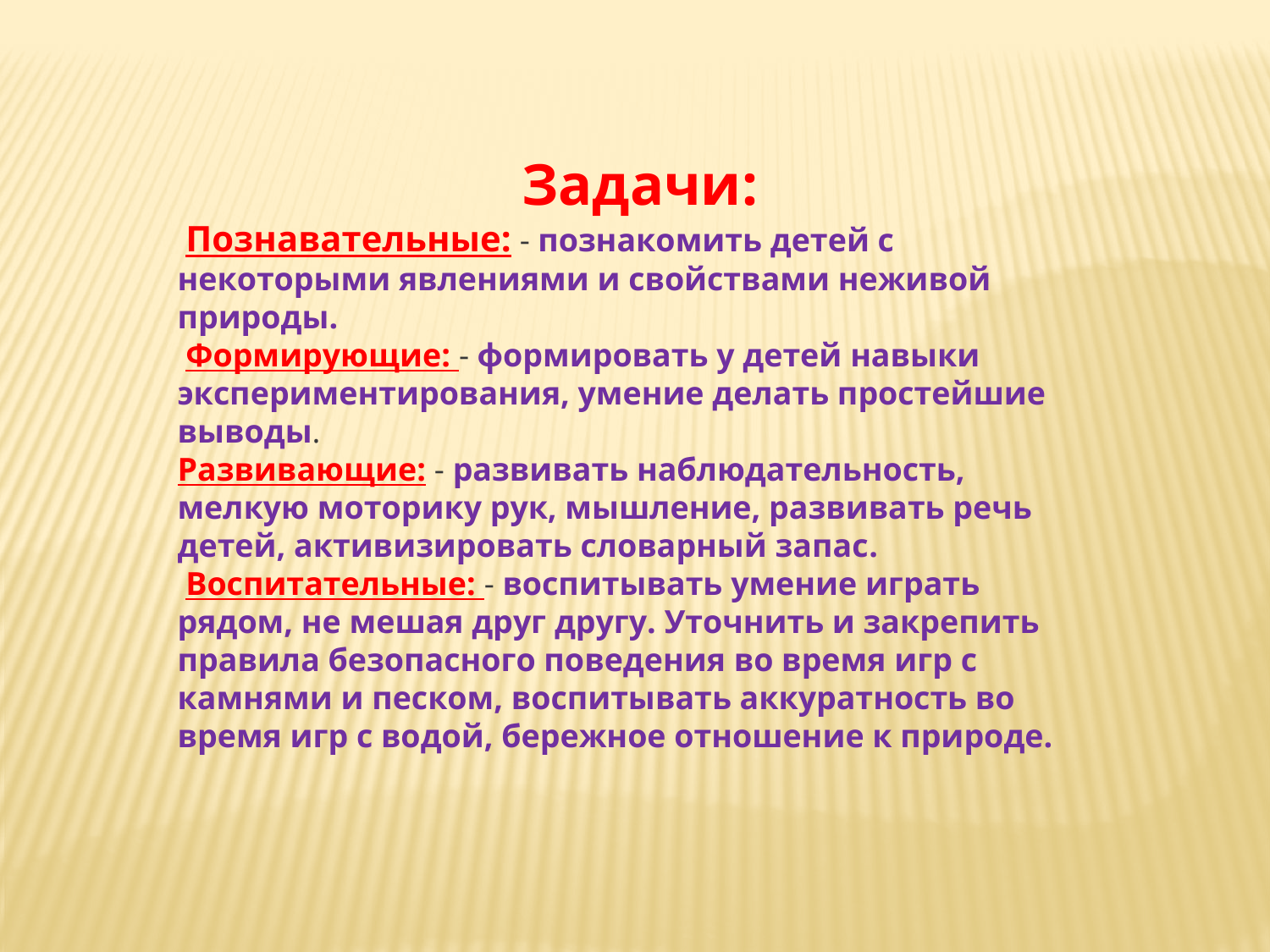

Задачи:
 Познавательные: - познакомить детей с некоторыми явлениями и свойствами неживой природы.
 Формирующие: - формировать у детей навыки экспериментирования, умение делать простейшие выводы.
Развивающие: - развивать наблюдательность, мелкую моторику рук, мышление, развивать речь детей, активизировать словарный запас.
 Воспитательные: - воспитывать умение играть рядом, не мешая друг другу. Уточнить и закрепить правила безопасного поведения во время игр с камнями и песком, воспитывать аккуратность во время игр с водой, бережное отношение к природе.